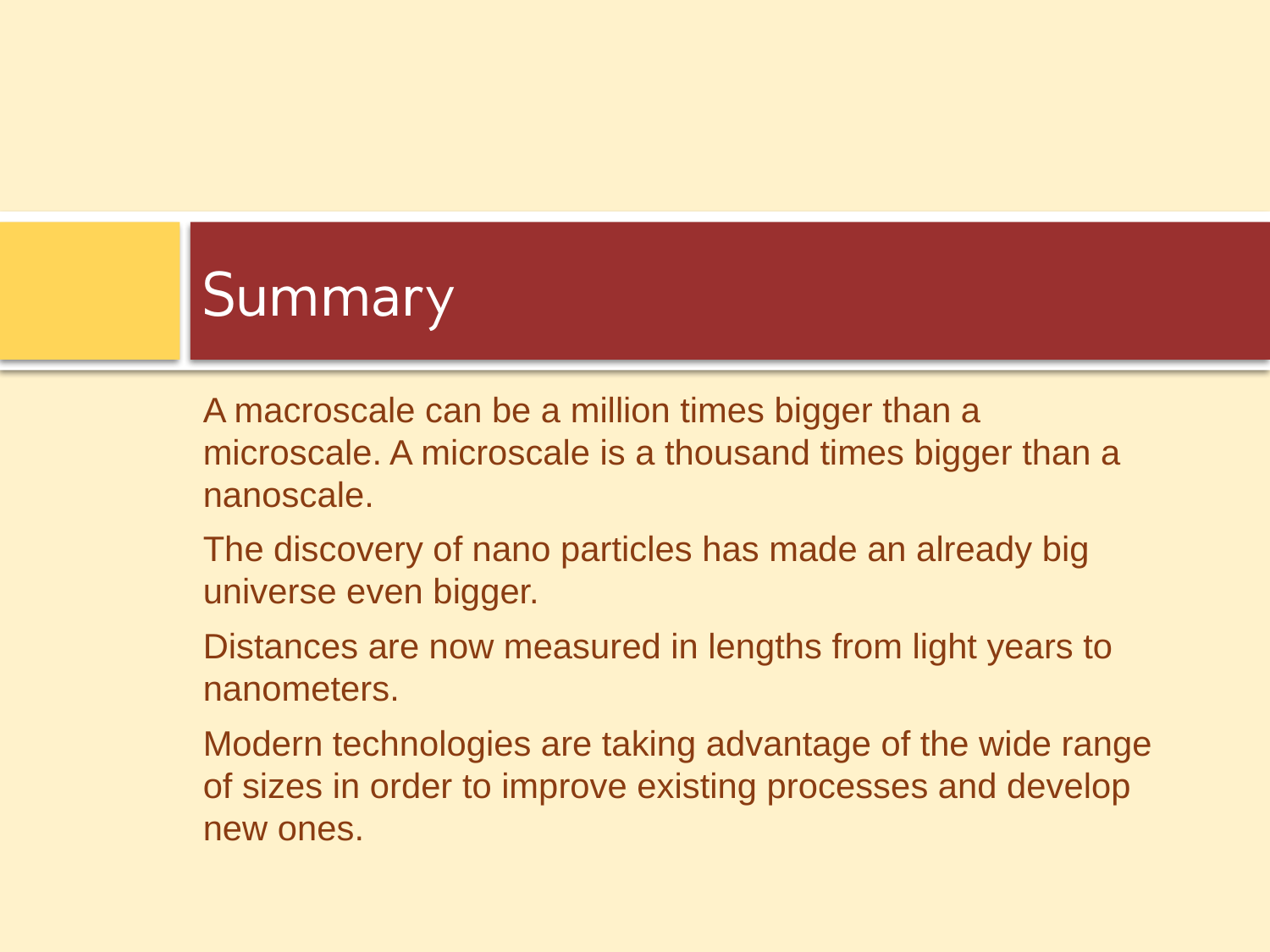

# Summary
A macroscale can be a million times bigger than a microscale. A microscale is a thousand times bigger than a nanoscale.
The discovery of nano particles has made an already big universe even bigger.
Distances are now measured in lengths from light years to nanometers.
Modern technologies are taking advantage of the wide range of sizes in order to improve existing processes and develop new ones.